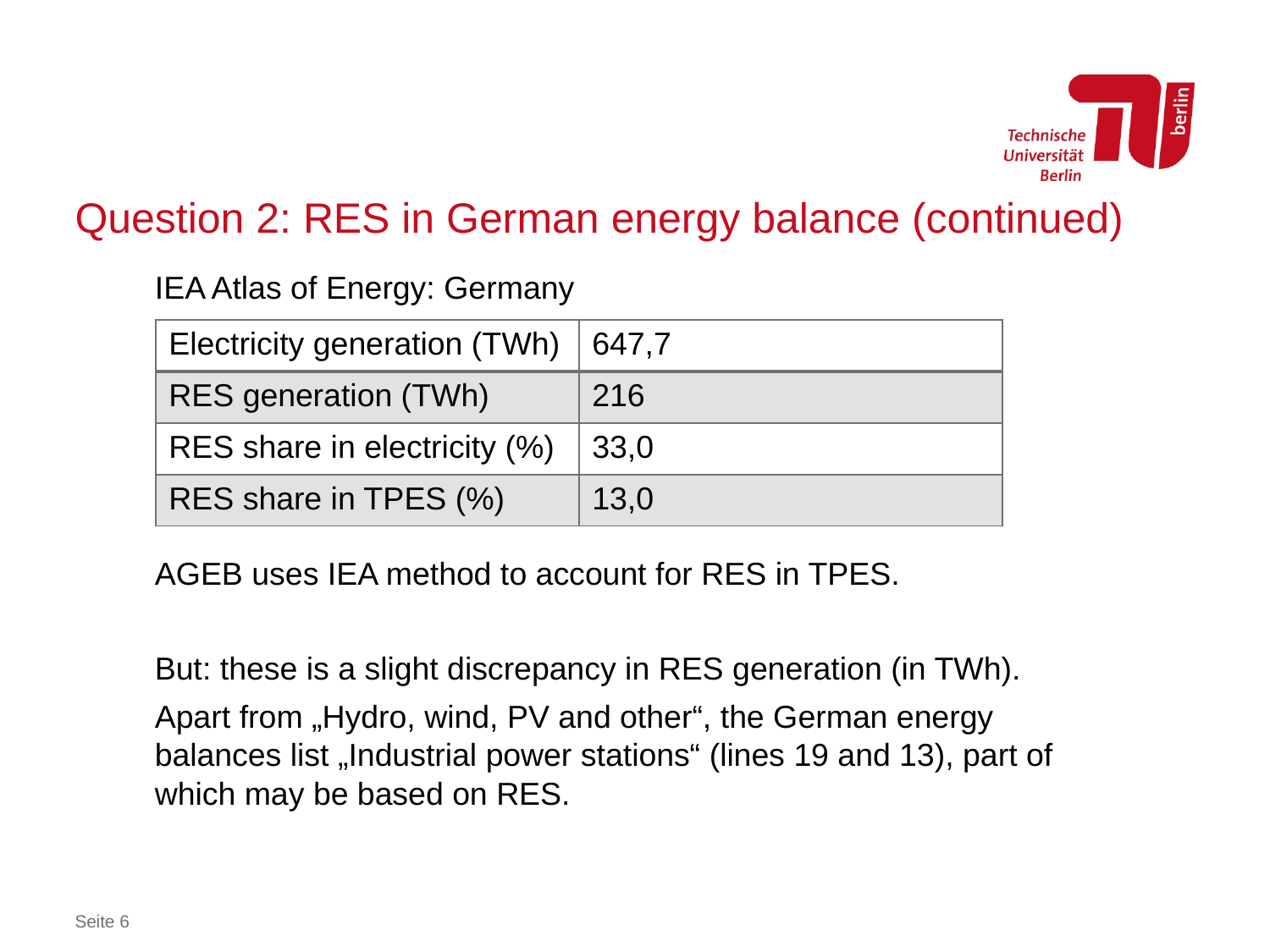

# Question 2: RES in German energy balance (continued)
IEA Atlas of Energy: Germany

AGEB uses IEA method to account for RES in TPES.

But: these is a slight discrepancy in RES generation (in TWh).
Apart from „Hydro, wind, PV and other“, the German energy balances list „Industrial power stations“ (lines 19 and 13), part of which may be based on RES.

| Electricity generation (TWh) | 647,7 |
| --- | --- |
| RES generation (TWh) | 216 |
| RES share in electricity (%) | 33,0 |
| RES share in TPES (%) | 13,0 |
Seite 6